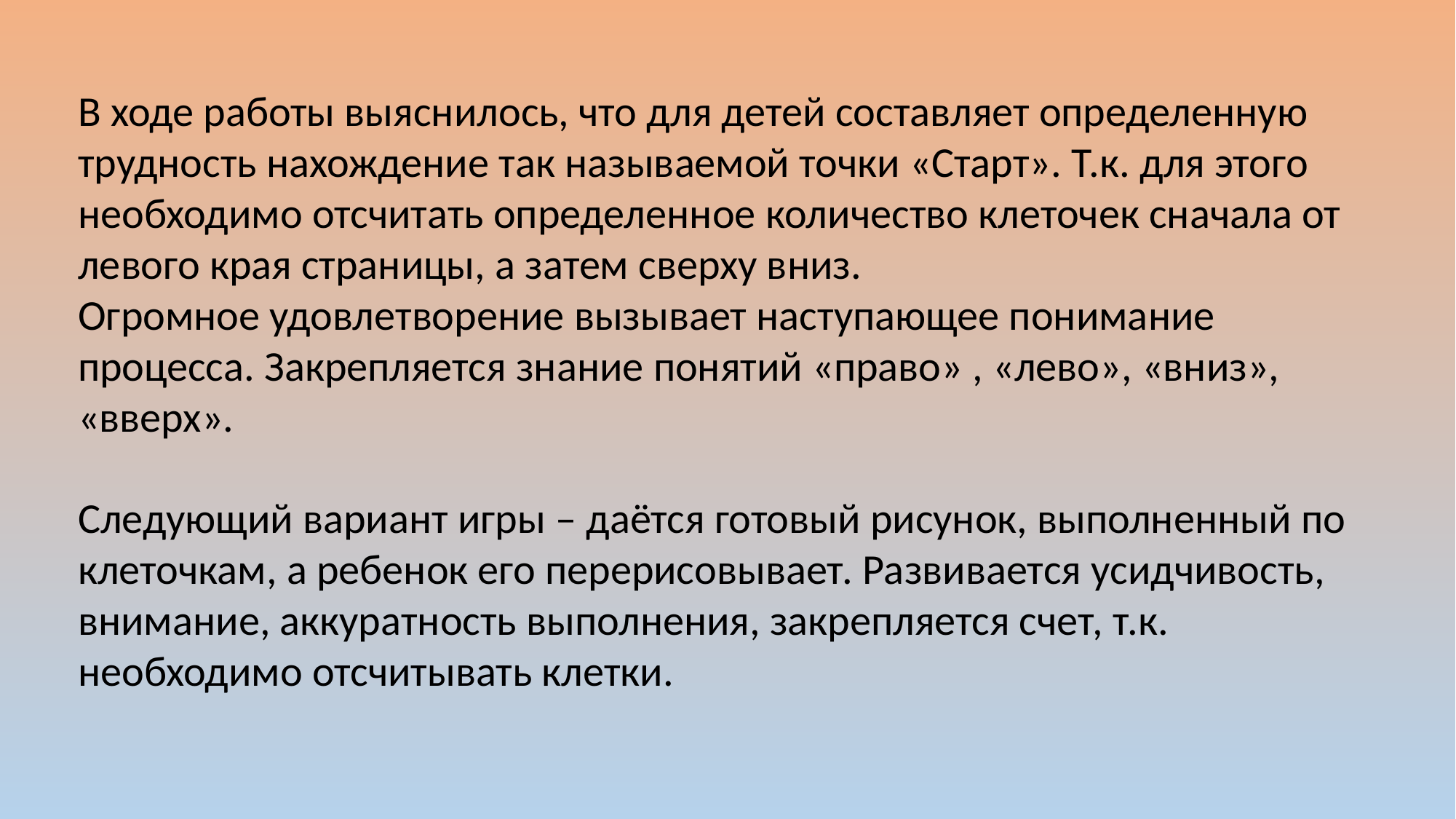

В ходе работы выяснилось, что для детей составляет определенную трудность нахождение так называемой точки «Старт». Т.к. для этого необходимо отсчитать определенное количество клеточек сначала от левого края страницы, а затем сверху вниз.
Огромное удовлетворение вызывает наступающее понимание процесса. Закрепляется знание понятий «право» , «лево», «вниз», «вверх».

Следующий вариант игры – даётся готовый рисунок, выполненный по клеточкам, а ребенок его перерисовывает. Развивается усидчивость, внимание, аккуратность выполнения, закрепляется счет, т.к. необходимо отсчитывать клетки.